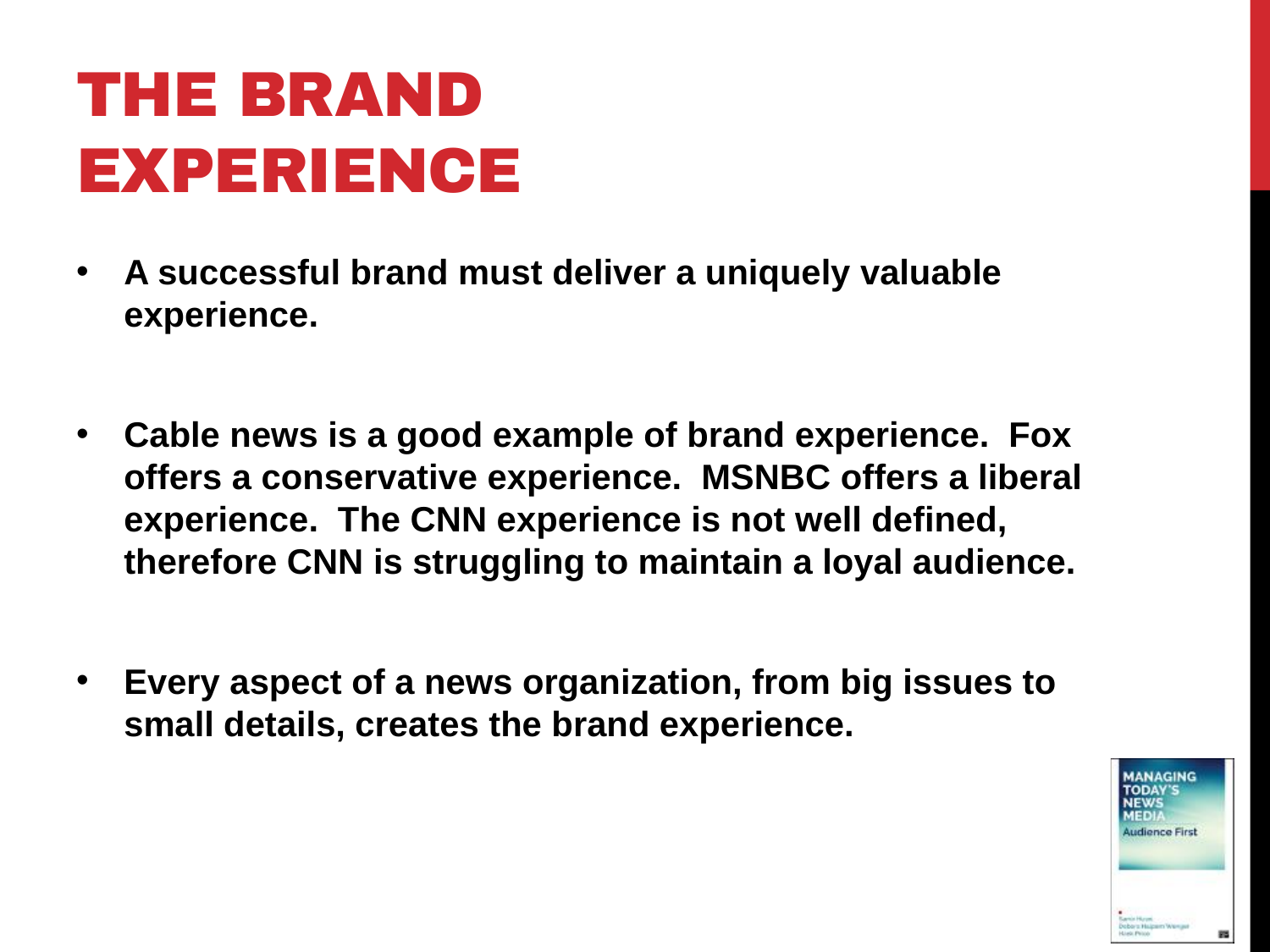

# The Brand Experience
A successful brand must deliver a uniquely valuable experience.

Cable news is a good example of brand experience.  Fox offers a conservative experience.  MSNBC offers a liberal experience.  The CNN experience is not well defined, therefore CNN is struggling to maintain a loyal audience.

Every aspect of a news organization, from big issues to small details, creates the brand experience.